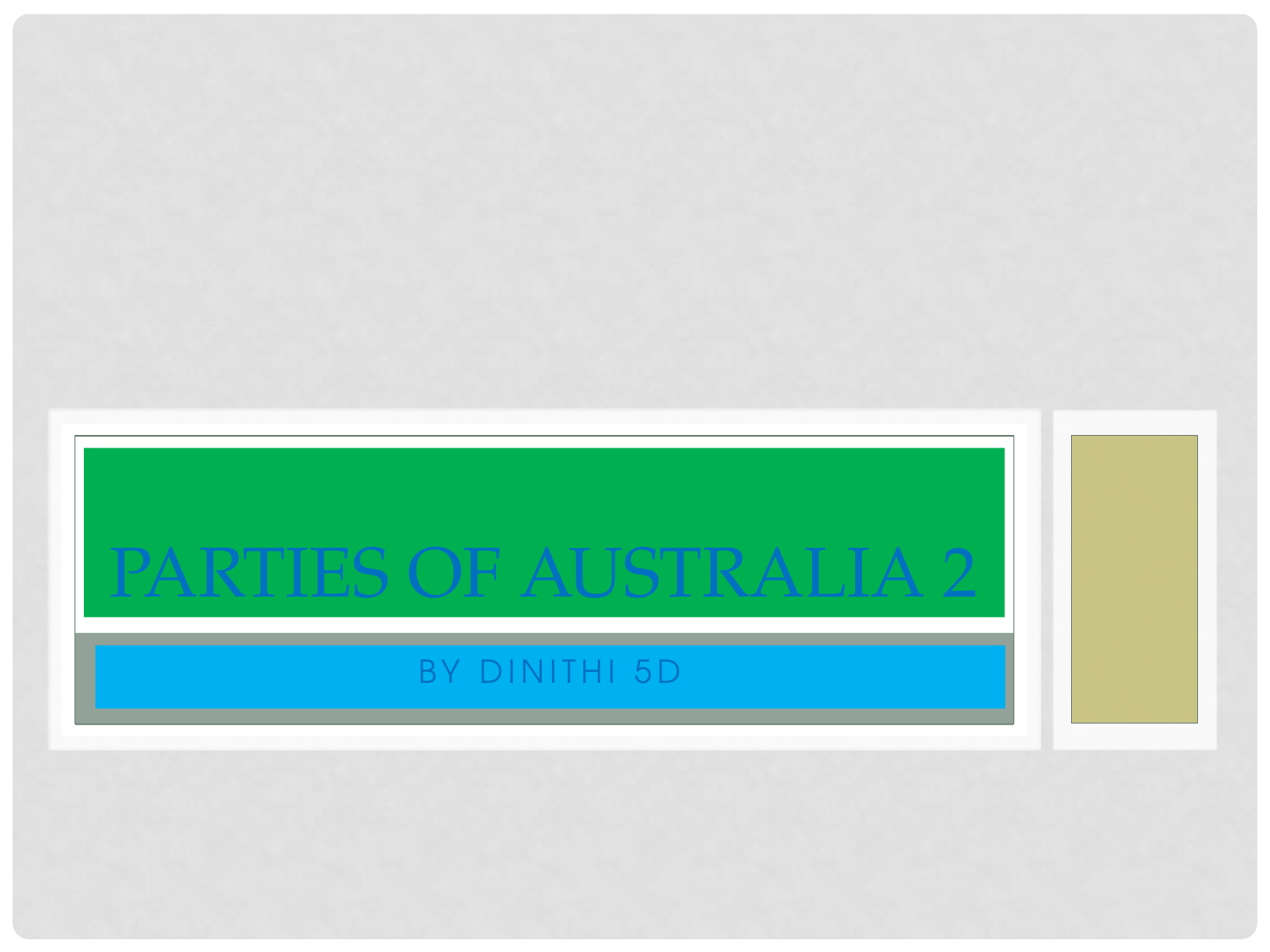

# Parties Of Australia 2
By Dinithi 5d